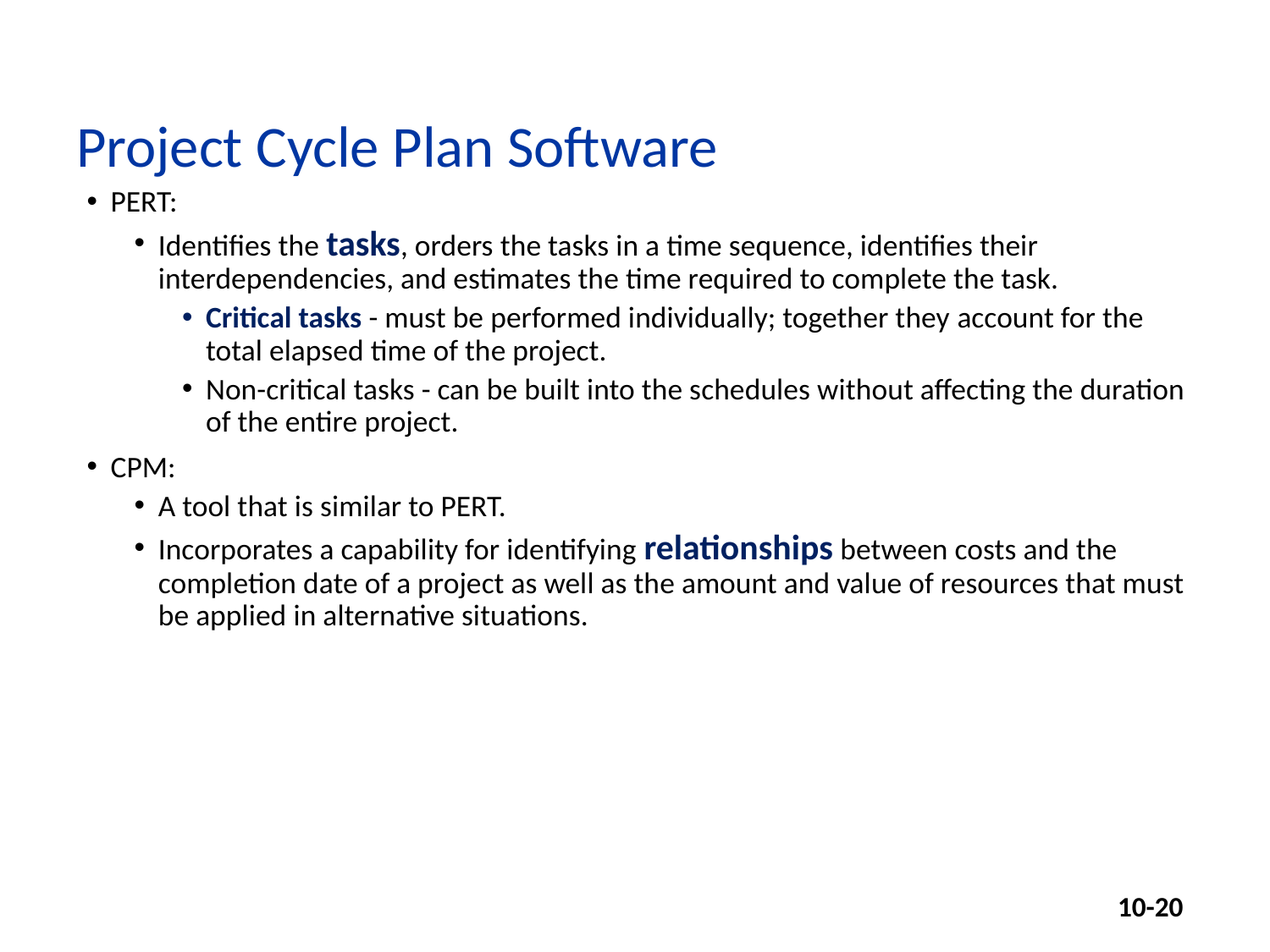

# Project Cycle Plan Software
PERT:
Identifies the tasks, orders the tasks in a time sequence, identifies their interdependencies, and estimates the time required to complete the task.
Critical tasks - must be performed individually; together they account for the total elapsed time of the project.
Non-critical tasks - can be built into the schedules without affecting the duration of the entire project.
CPM:
A tool that is similar to PERT.
Incorporates a capability for identifying relationships between costs and the completion date of a project as well as the amount and value of resources that must be applied in alternative situations.